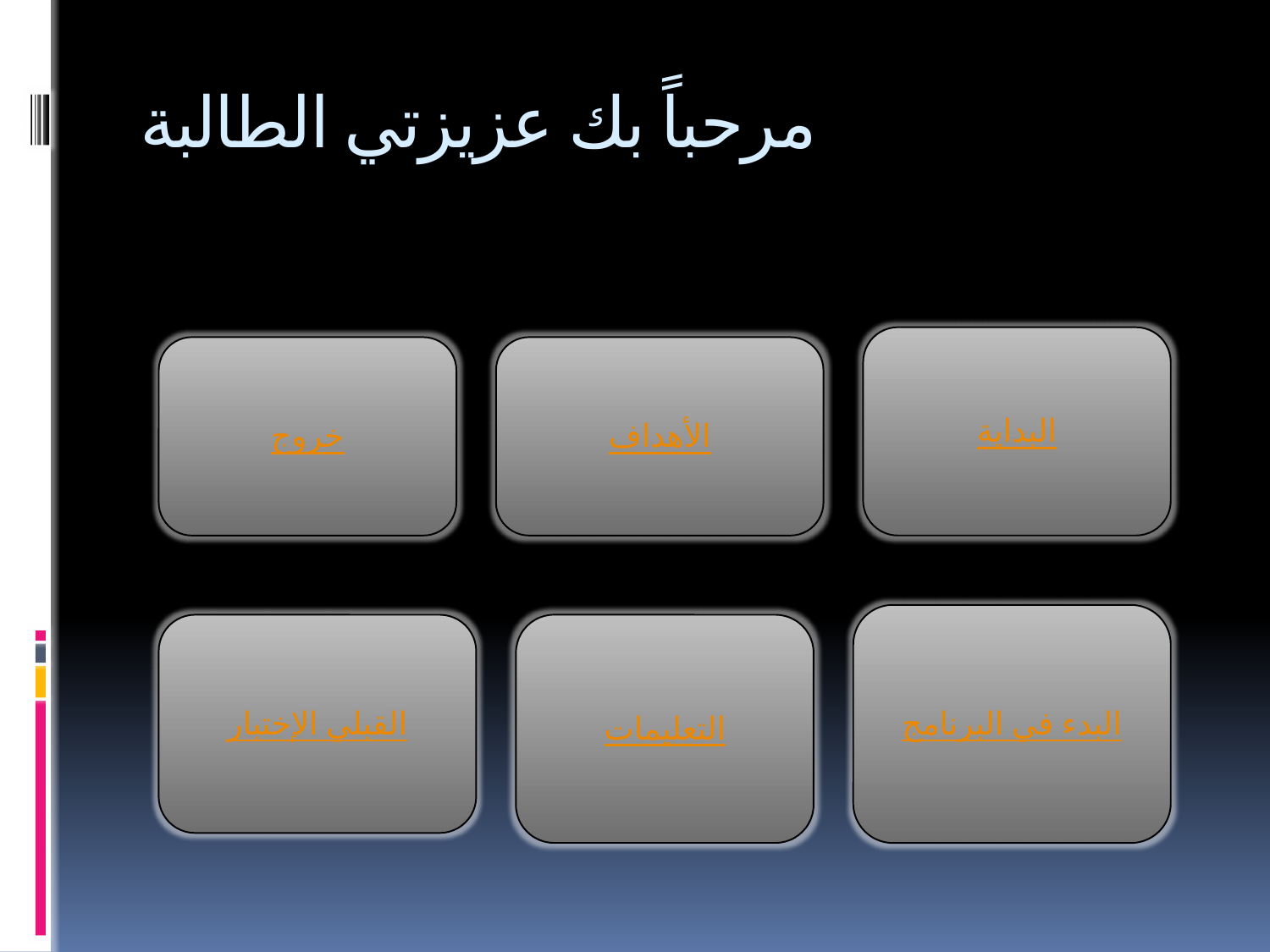

# مرحباً بك عزيزتي الطالبة
البداية
خروج
الأهداف
البدء في البرنامج
الإختبار القبلي
التعليمات